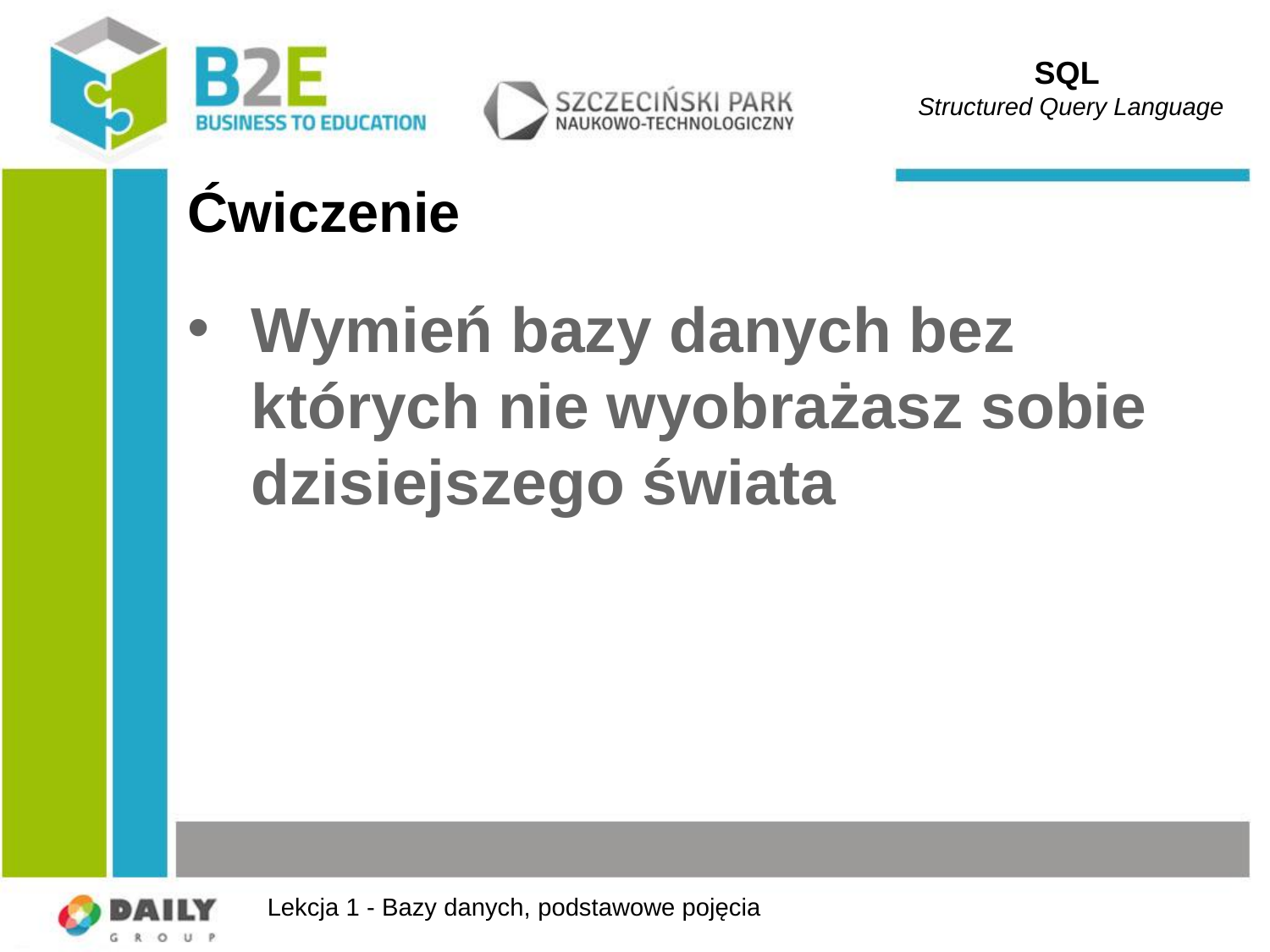

SQL
Structured Query Language
# Ćwiczenie
Wymień bazy danych bez których nie wyobrażasz sobie dzisiejszego świata
Lekcja 1 - Bazy danych, podstawowe pojęcia